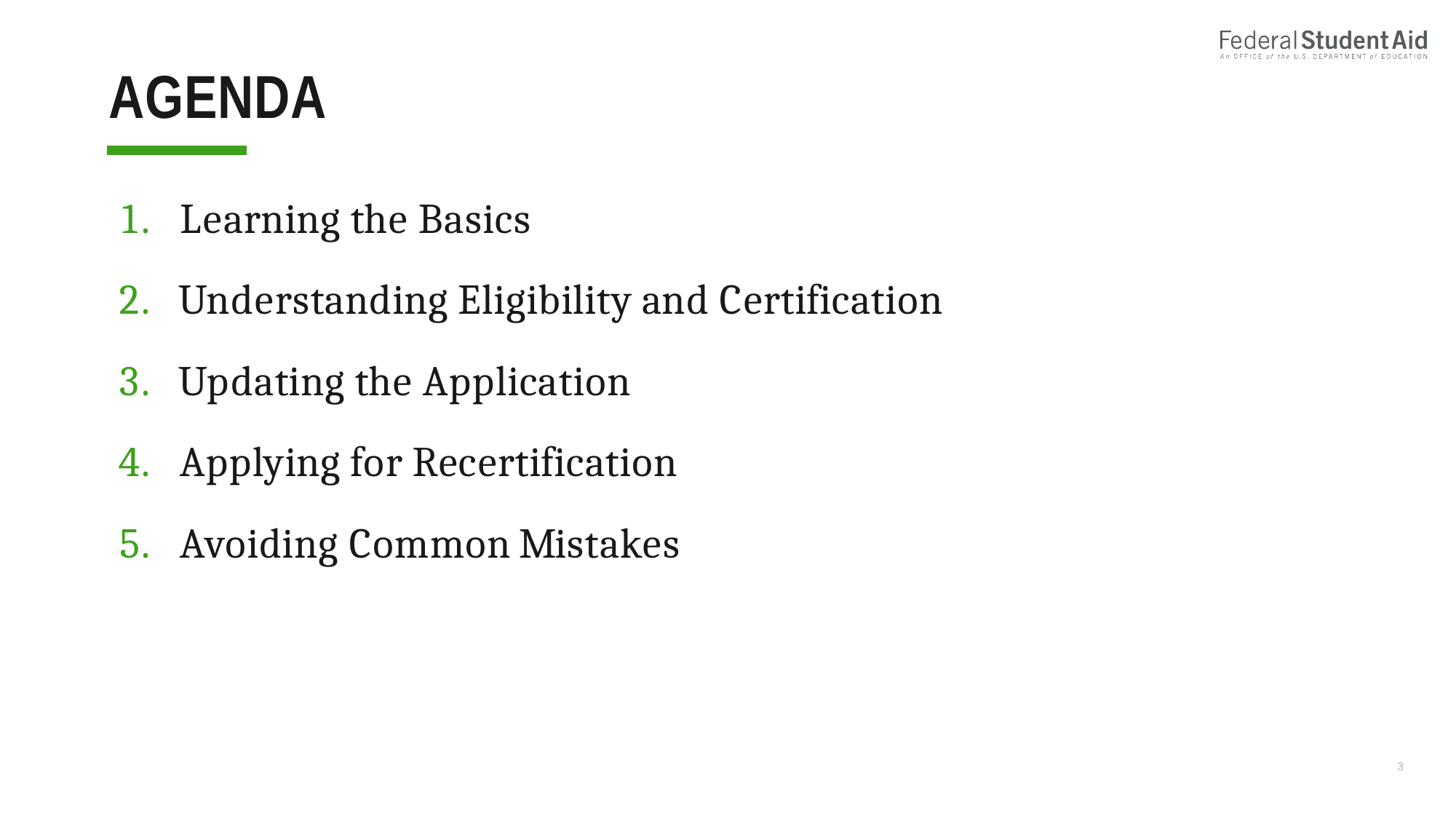

# Agenda
Learning the Basics
Understanding Eligibility and Certification
Updating the Application
Applying for Recertification
Avoiding Common Mistakes

3